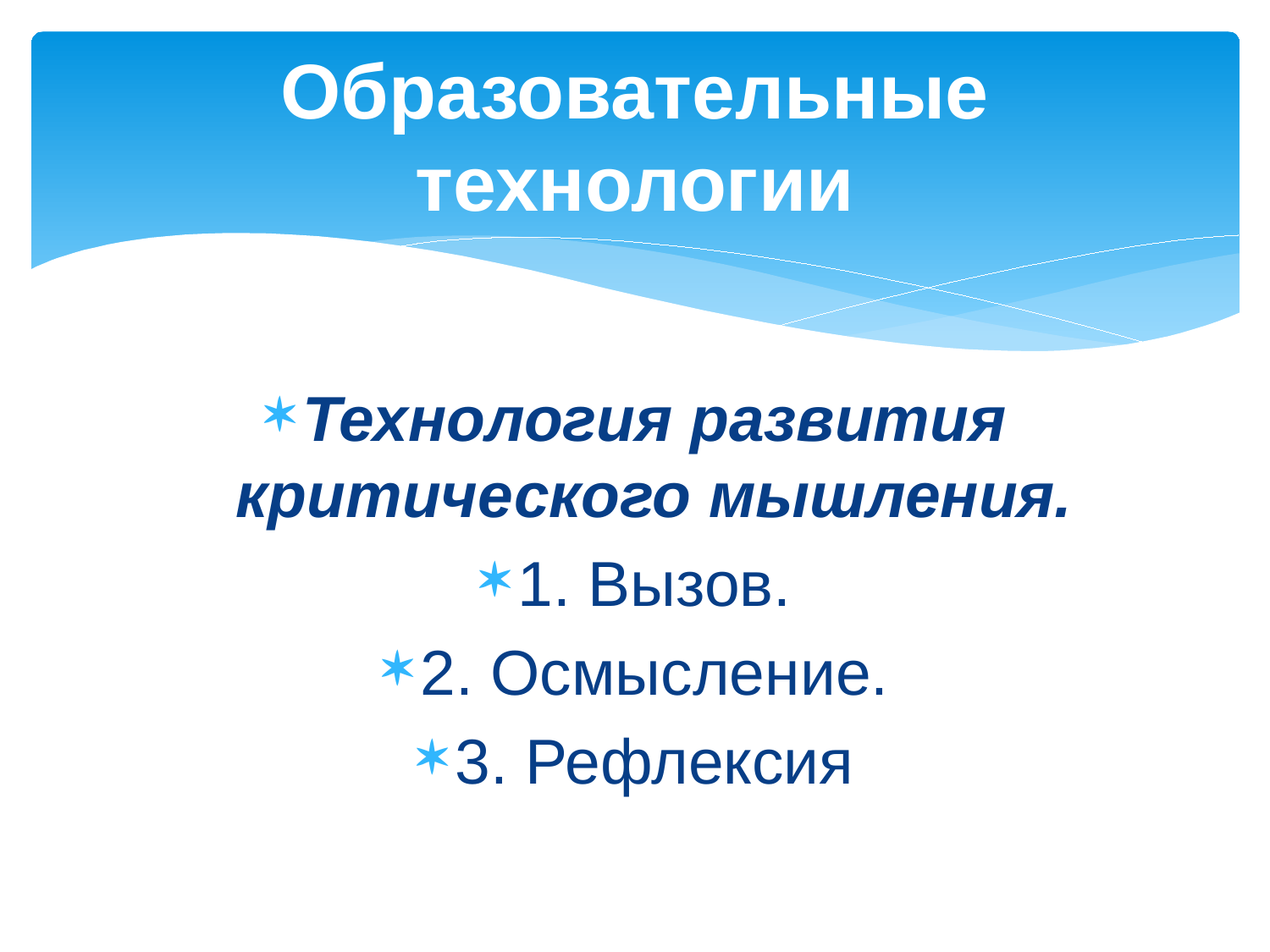

# Образовательные технологии
Технология развития критического мышления.
1. Вызов.
2. Осмысление.
3. Рефлексия